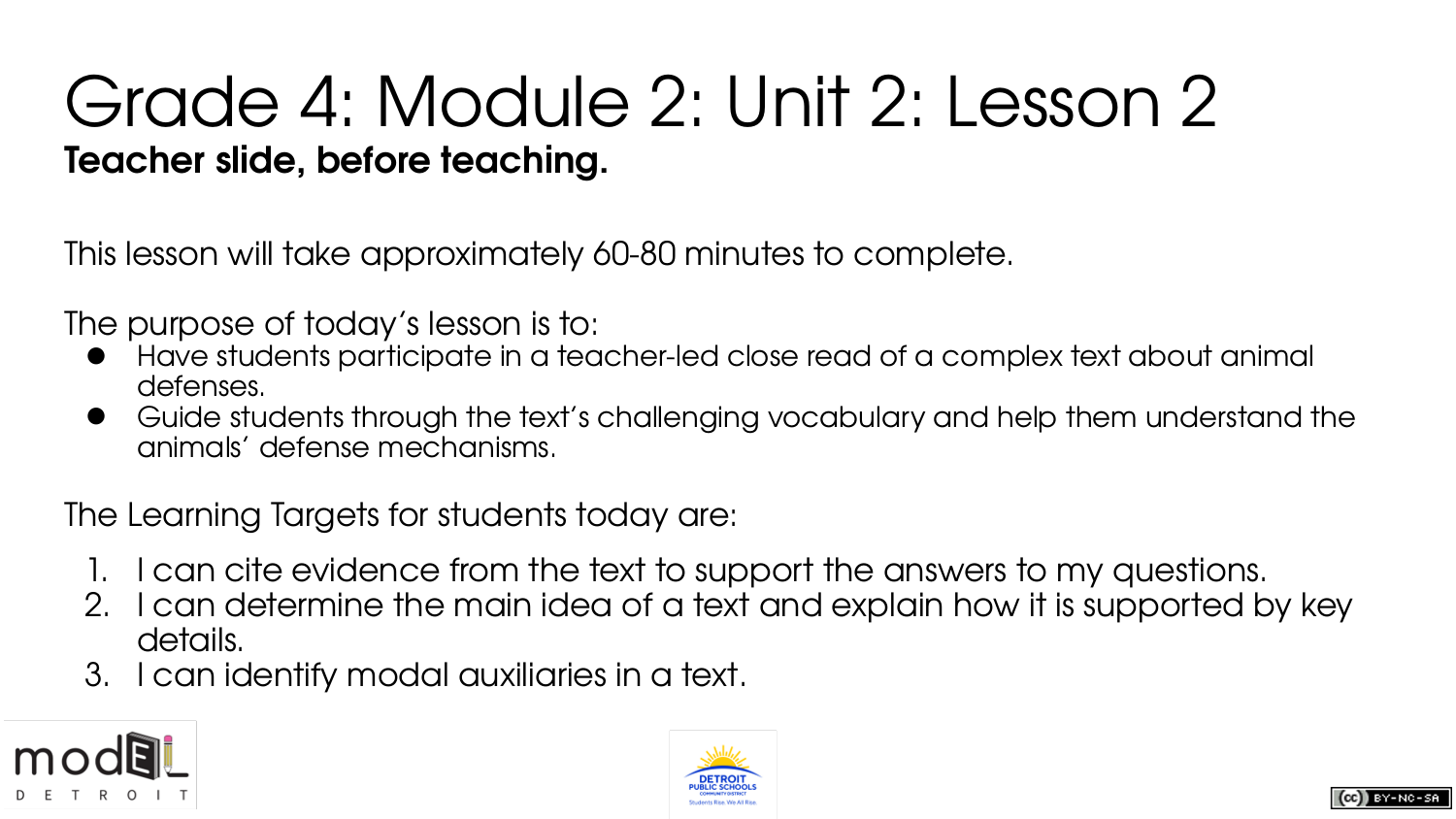

# Grade 4: Module 2: Unit 2: Lesson 2
Teacher slide, before teaching.
This lesson will take approximately 60-80 minutes to complete.

The purpose of today’s lesson is to:
Have students participate in a teacher-led close read of a complex text about animal defenses.
Guide students through the text’s challenging vocabulary and help them understand the animals’ defense mechanisms.

The Learning Targets for students today are:
I can cite evidence from the text to support the answers to my questions.
I can determine the main idea of a text and explain how it is supported by key details.
I can identify modal auxiliaries in a text.